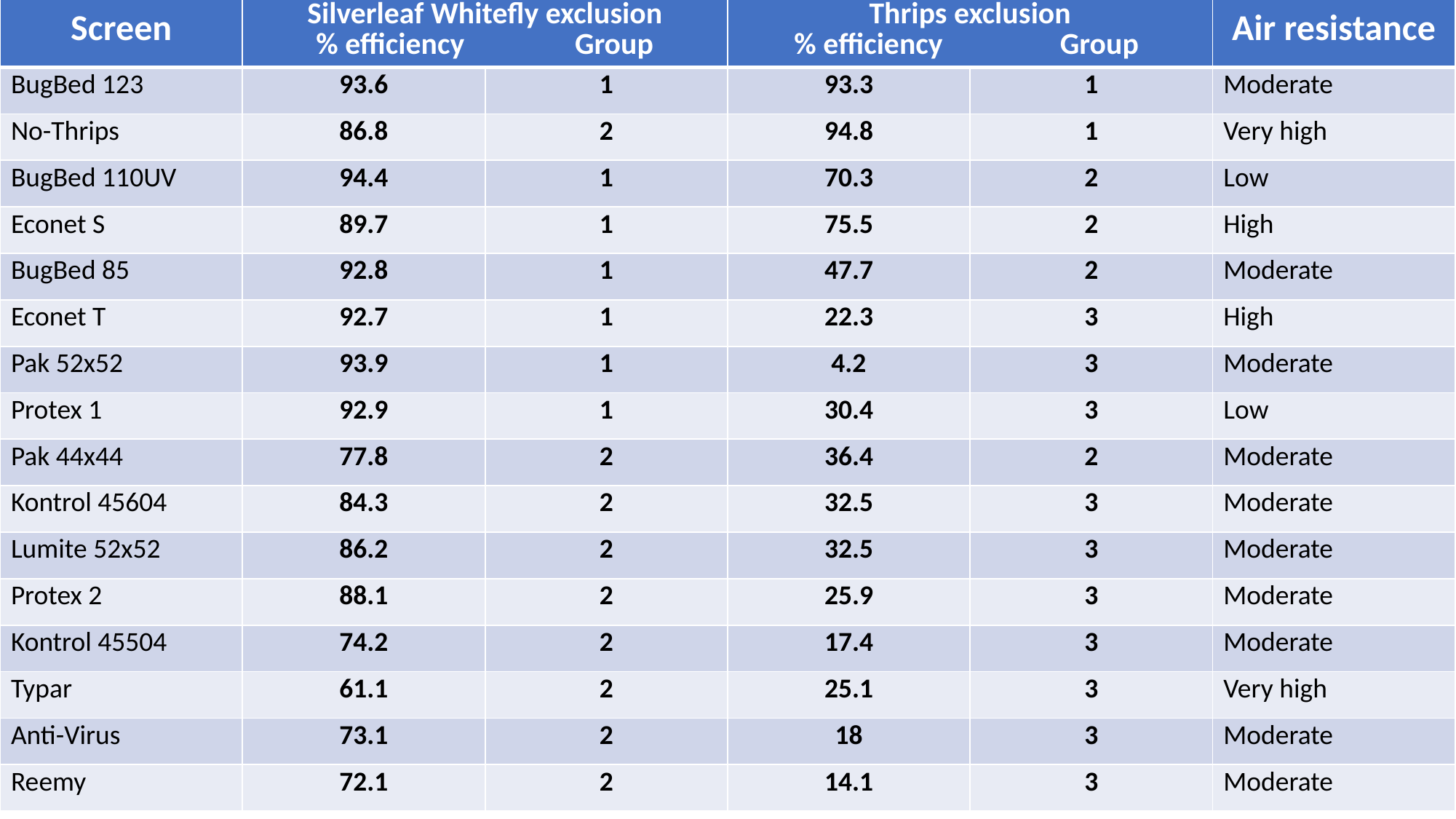

| Screen | Silverleaf Whitefly exclusion % efficiency Group |  | Thrips exclusion % efficiency Group |  | Air resistance |
| --- | --- | --- | --- | --- | --- |
| BugBed 123 | 93.6 | 1 | 93.3 | 1 | Moderate |
| No-Thrips | 86.8 | 2 | 94.8 | 1 | Very high |
| BugBed 110UV | 94.4 | 1 | 70.3 | 2 | Low |
| Econet S | 89.7 | 1 | 75.5 | 2 | High |
| BugBed 85 | 92.8 | 1 | 47.7 | 2 | Moderate |
| Econet T | 92.7 | 1 | 22.3 | 3 | High |
| Pak 52x52 | 93.9 | 1 | 4.2 | 3 | Moderate |
| Protex 1 | 92.9 | 1 | 30.4 | 3 | Low |
| Pak 44x44 | 77.8 | 2 | 36.4 | 2 | Moderate |
| Kontrol 45604 | 84.3 | 2 | 32.5 | 3 | Moderate |
| Lumite 52x52 | 86.2 | 2 | 32.5 | 3 | Moderate |
| Protex 2 | 88.1 | 2 | 25.9 | 3 | Moderate |
| Kontrol 45504 | 74.2 | 2 | 17.4 | 3 | Moderate |
| Typar | 61.1 | 2 | 25.1 | 3 | Very high |
| Anti-Virus | 73.1 | 2 | 18 | 3 | Moderate |
| Reemy | 72.1 | 2 | 14.1 | 3 | Moderate |